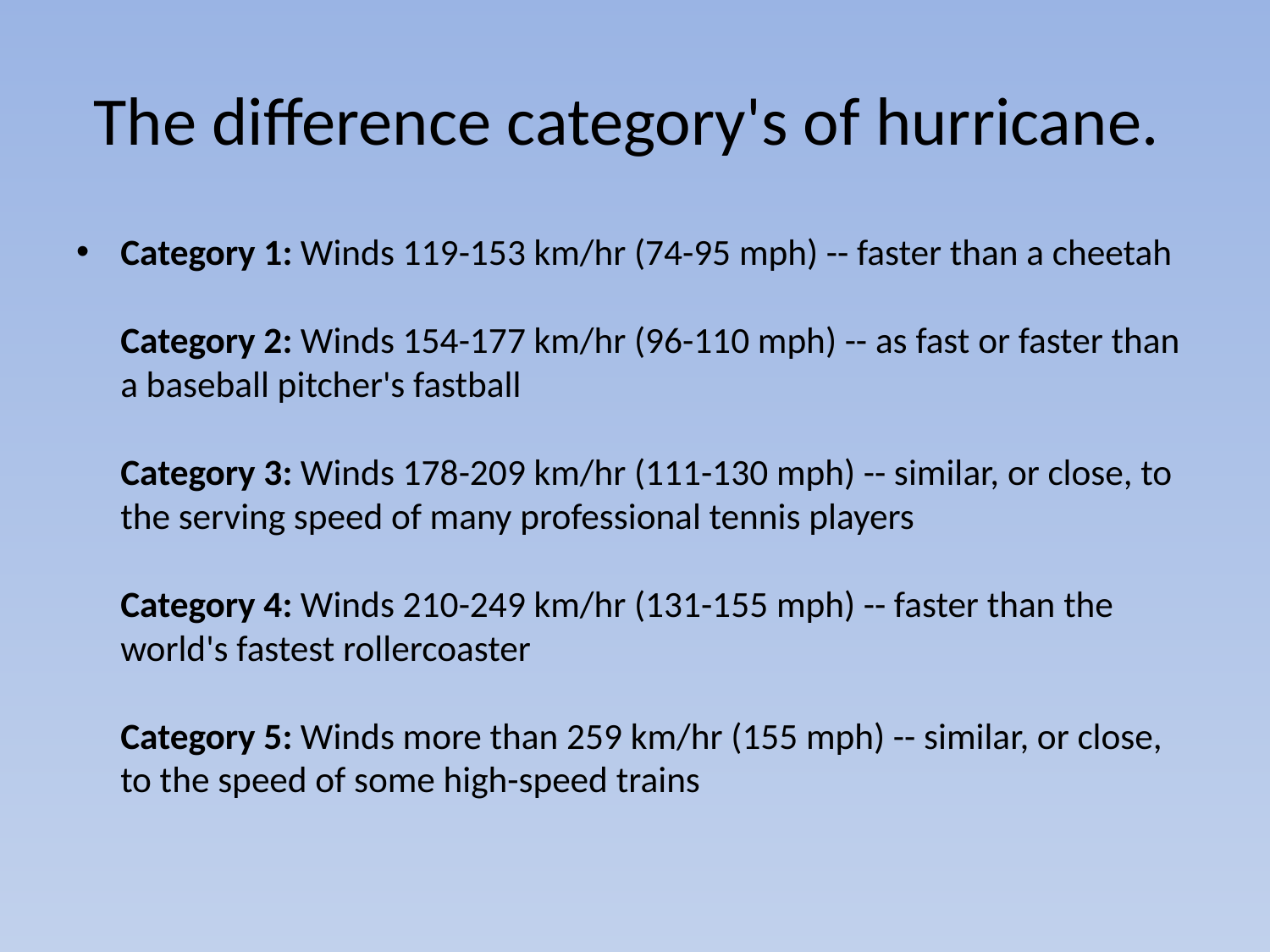

# The difference category's of hurricane.
Category 1: Winds 119-153 km/hr (74-95 mph) -- faster than a cheetah 
Category 2: Winds 154-177 km/hr (96-110 mph) -- as fast or faster than a baseball pitcher's fastball 
Category 3: Winds 178-209 km/hr (111-130 mph) -- similar, or close, to the serving speed of many professional tennis players 
Category 4: Winds 210-249 km/hr (131-155 mph) -- faster than the world's fastest rollercoaster 
Category 5: Winds more than 259 km/hr (155 mph) -- similar, or close, to the speed of some high-speed trains